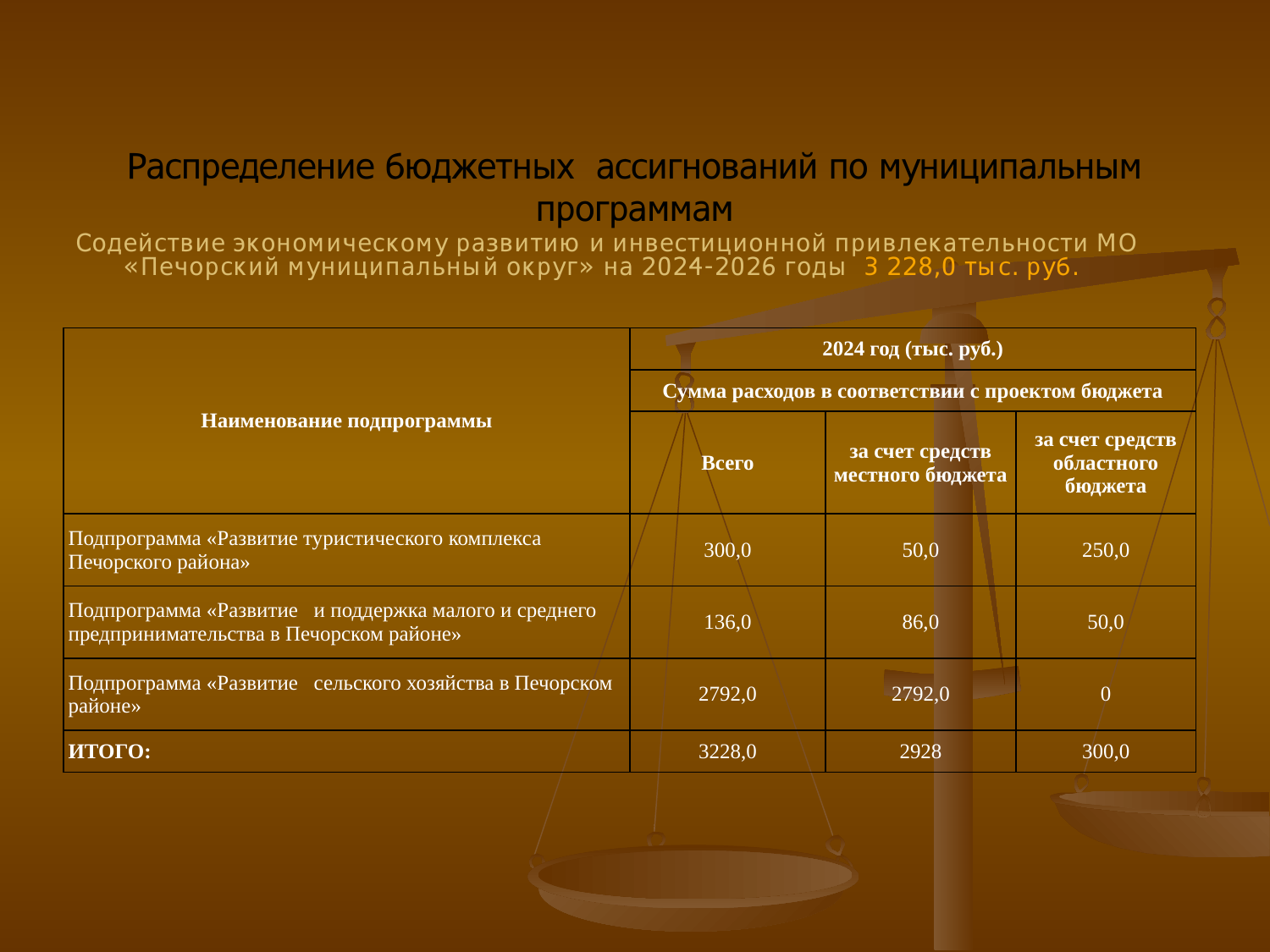

# Распределение бюджетных  ассигнований по муниципальным программам
Содействие экономическому развитию и инвестиционной привлекательности МО «Печорский муниципальный округ» на 2024-2026 годы  3 228,0 тыс. руб.

| Наименование подпрограммы | 2024 год (тыс. руб.) |  |  |
| --- | --- | --- | --- |
|  | Сумма расходов в соответствии с проектом бюджета |  |  |
|  | Всего | за счет средств местного бюджета | за счет средств областного бюджета |
| Подпрограмма «Развитие туристического комплекса Печорского района» | 300,0 | 50,0 | 250,0 |
| Подпрограмма «Развитие и поддержка малого и среднего предпринимательства в Печорском районе» | 136,0 | 86,0 | 50,0 |
| Подпрограмма «Развитие сельского хозяйства в Печорском районе» | 2792,0 | 2792,0 | 0 |
| ИТОГО: | 3228,0 | 2928 | 300,0 |